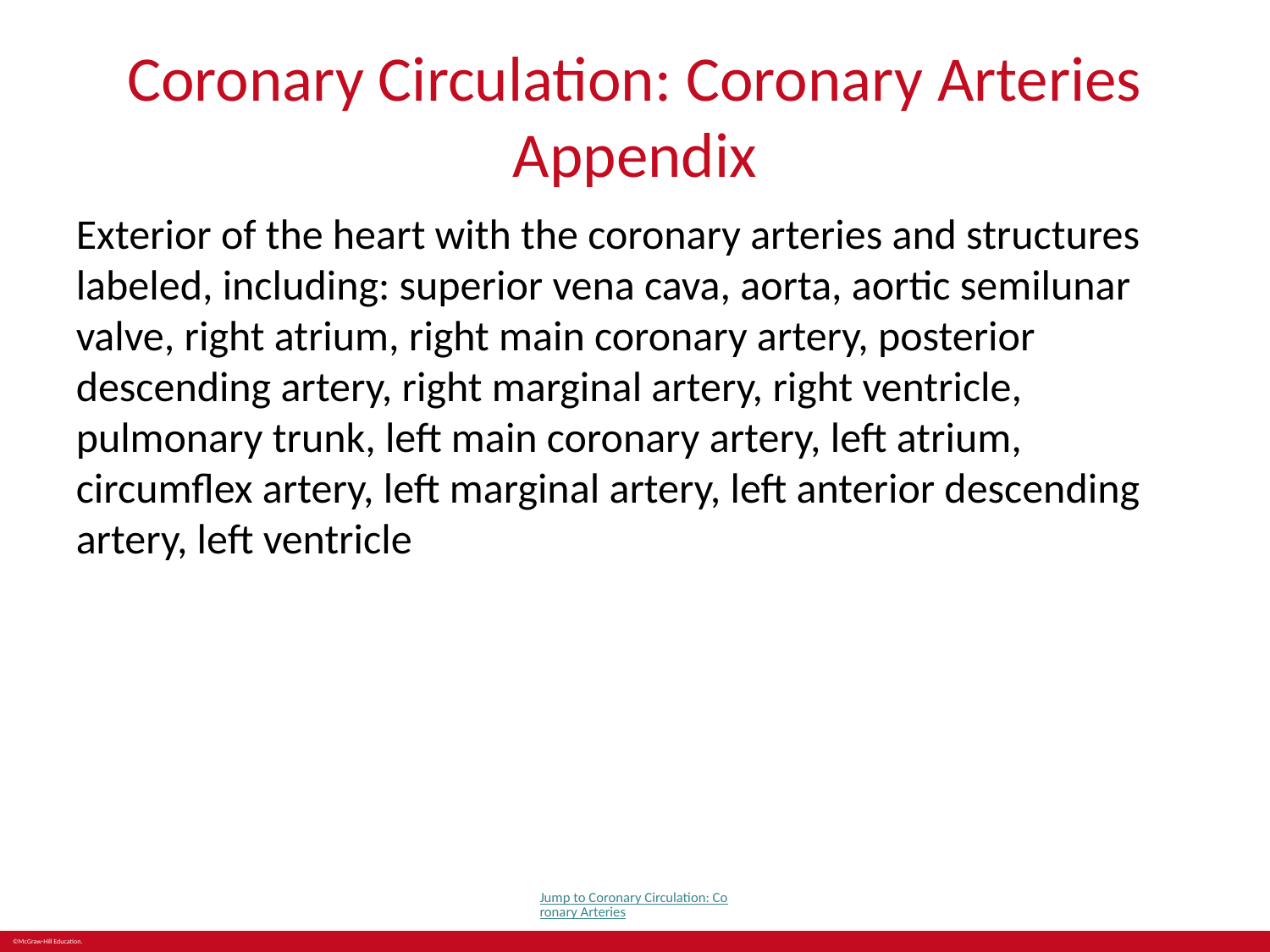

# Coronary Circulation: Coronary Arteries Appendix
Exterior of the heart with the coronary arteries and structures labeled, including: superior vena cava, aorta, aortic semilunar valve, right atrium, right main coronary artery, posterior descending artery, right marginal artery, right ventricle, pulmonary trunk, left main coronary artery, left atrium, circumflex artery, left marginal artery, left anterior descending artery, left ventricle

Jump to Coronary Circulation: Coronary Arteries